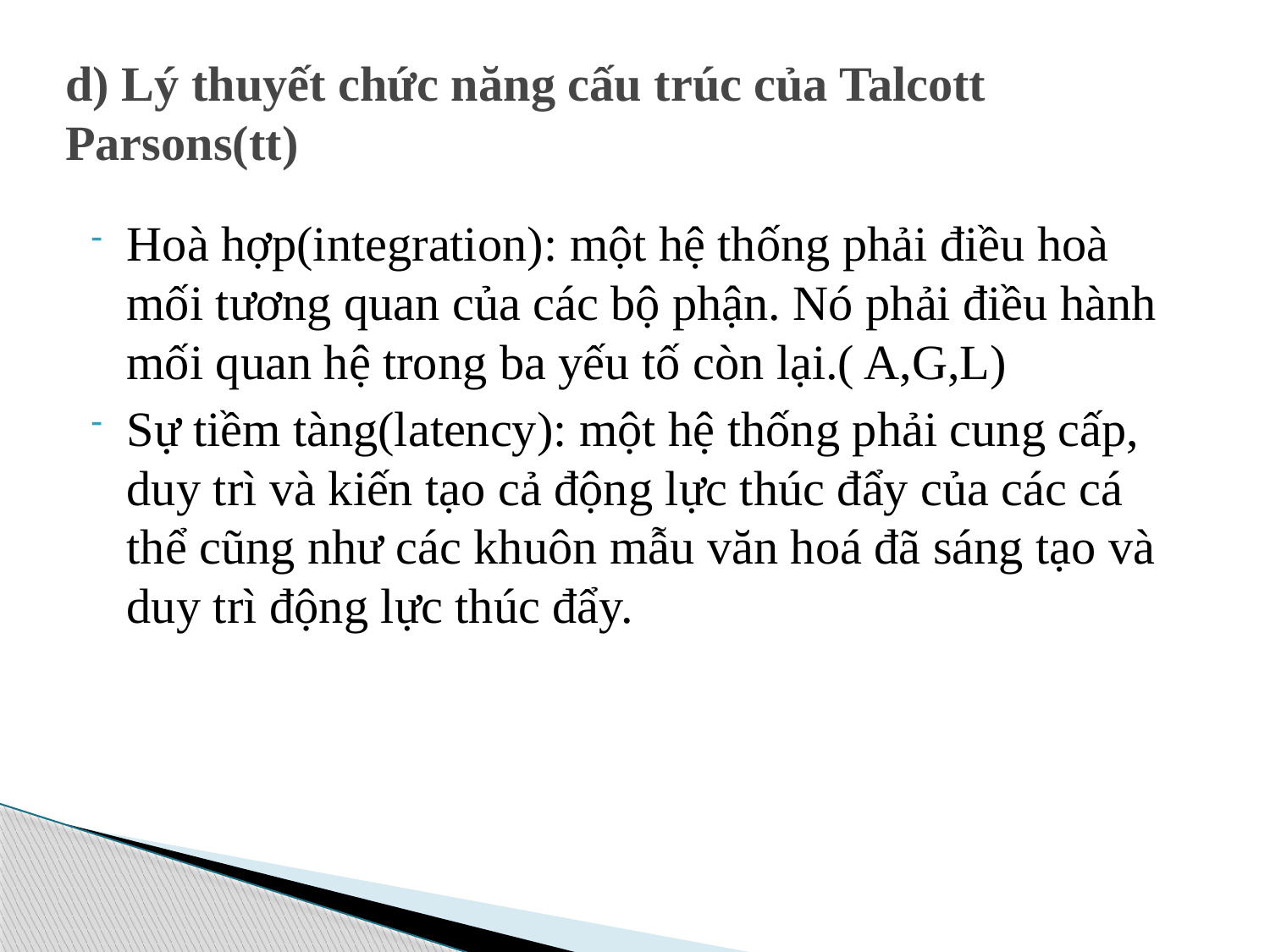

# d) Lý thuyết chức năng cấu trúc của Talcott Parsons(tt)
Hoà hợp(integration): một hệ thống phải điều hoà mối tương quan của các bộ phận. Nó phải điều hành mối quan hệ trong ba yếu tố còn lại.( A,G,L)
Sự tiềm tàng(latency): một hệ thống phải cung cấp, duy trì và kiến tạo cả động lực thúc đẩy của các cá thể cũng như các khuôn mẫu văn hoá đã sáng tạo và duy trì động lực thúc đẩy.